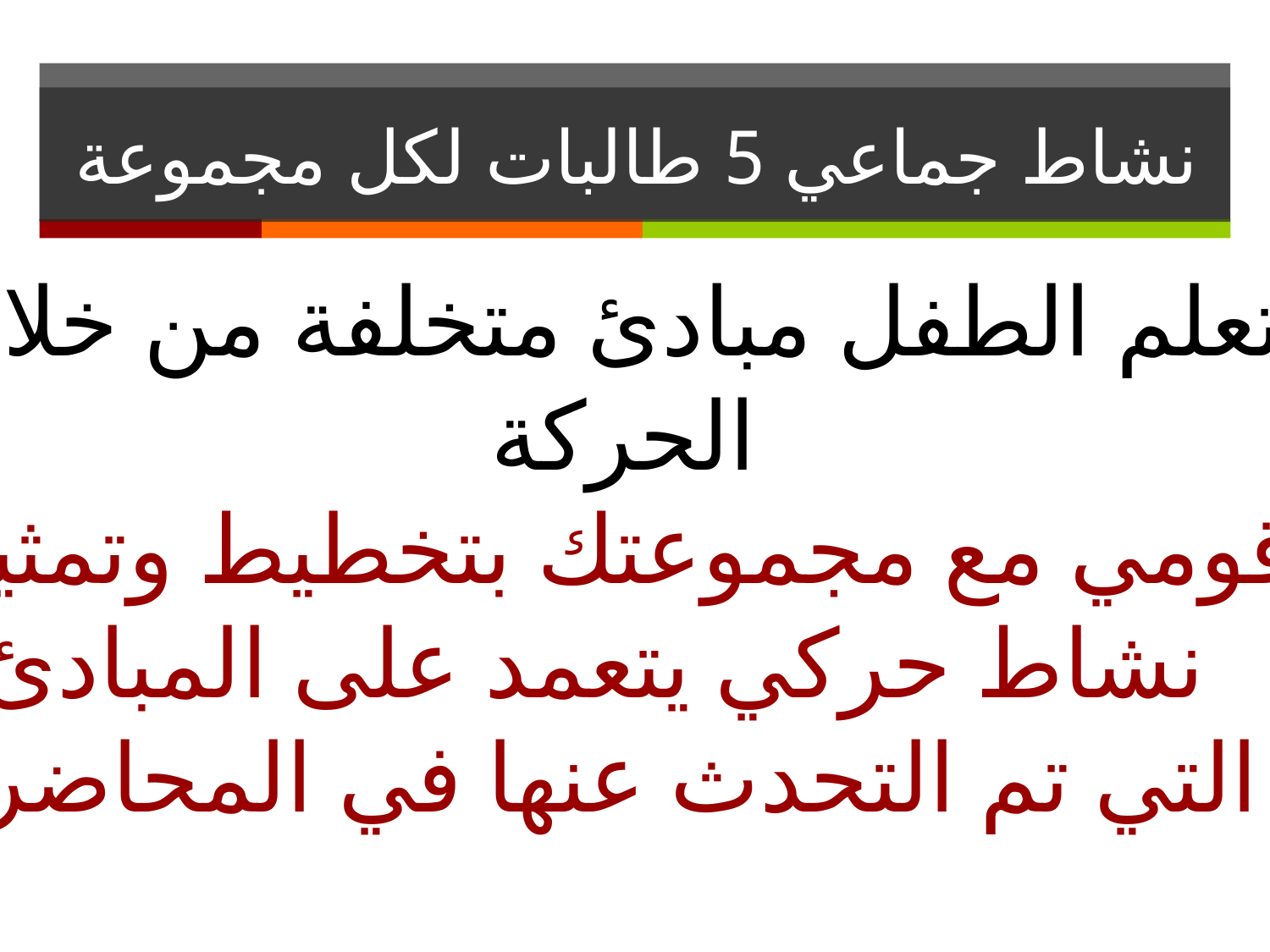

# نشاط جماعي 5 طالبات لكل مجموعة
يتعلم الطفل مبادئ متخلفة من خلال
الحركة
قومي مع مجموعتك بتخطيط وتمثيل
نشاط حركي يتعمد على المبادئ
التي تم التحدث عنها في المحاضرة